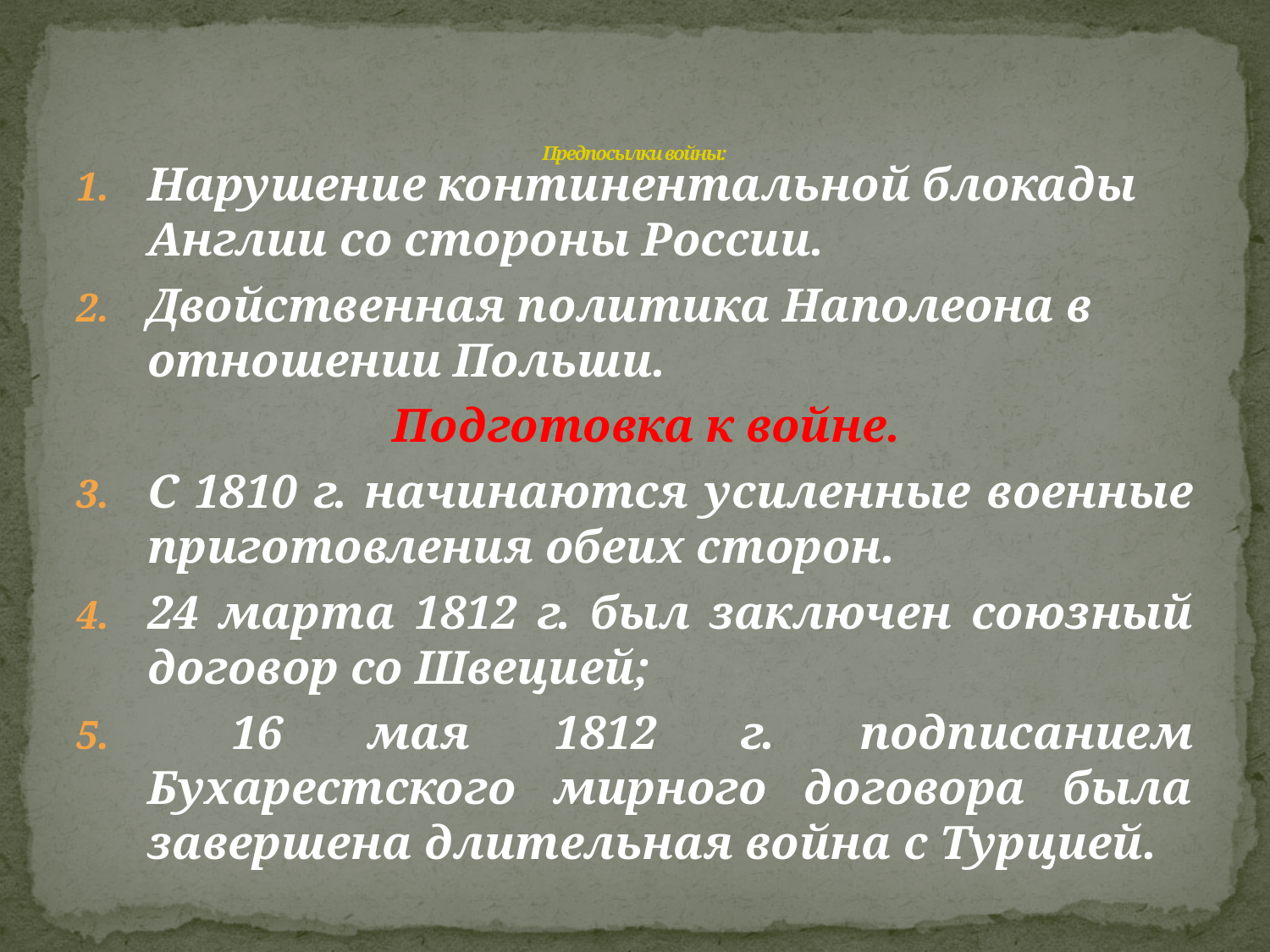

# Предпосылки войны:
Нарушение континентальной блокады Англии со стороны России.
Двойственная политика Наполеона в отношении Польши.
   Подготовка к войне.
С 1810 г. начинаются усиленные военные приготовления обеих сторон.
24 марта 1812 г. был заключен союзный договор со Швецией;
 16 мая 1812 г. подписанием Бухарестского мирного договора была завершена длительная война с Турцией.